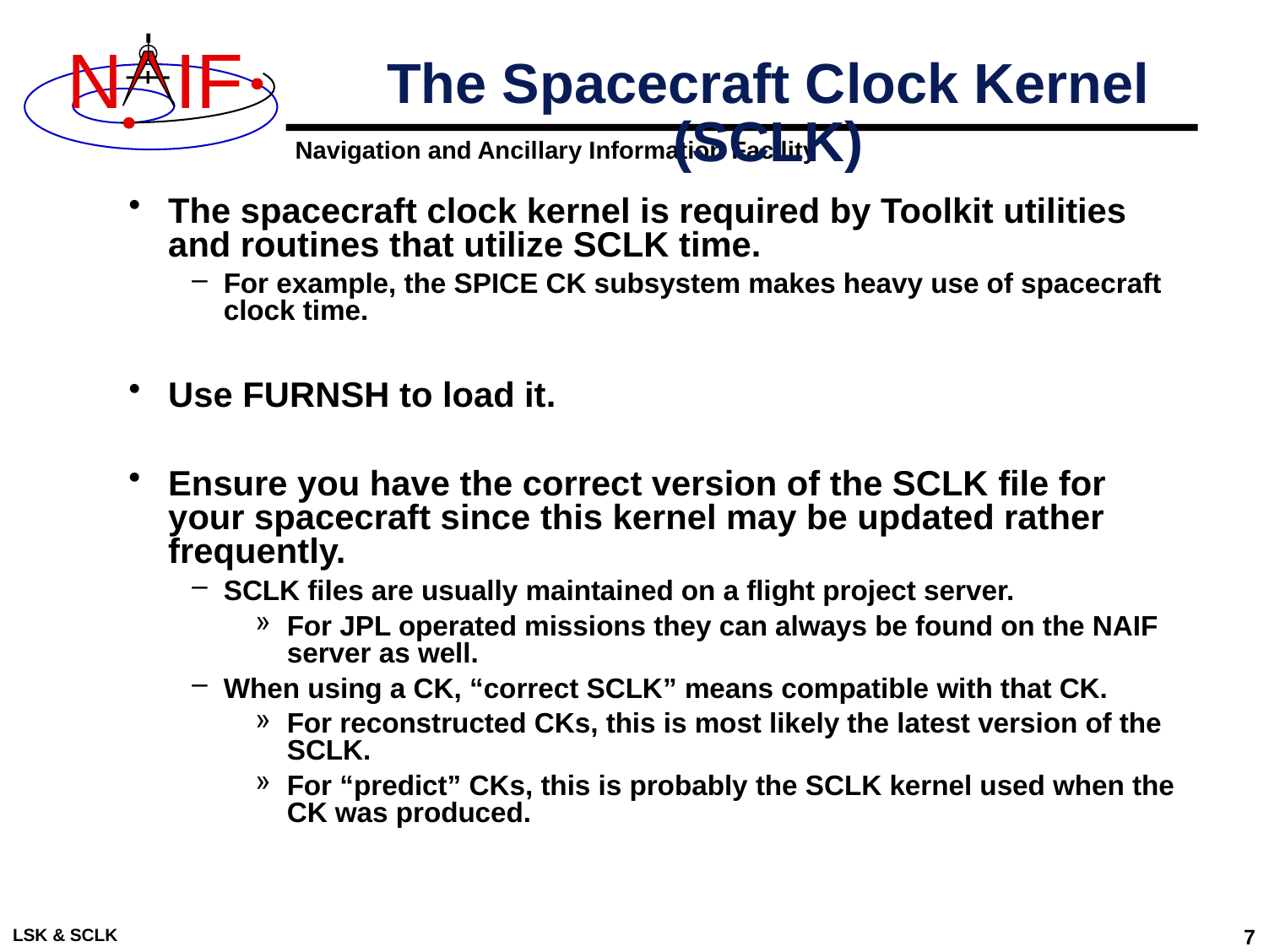

# The Spacecraft Clock Kernel (SCLK)
The spacecraft clock kernel is required by Toolkit utilities and routines that utilize SCLK time.
For example, the SPICE CK subsystem makes heavy use of spacecraft clock time.

Use FURNSH to load it.

Ensure you have the correct version of the SCLK file for your spacecraft since this kernel may be updated rather frequently.
SCLK files are usually maintained on a flight project server.
For JPL operated missions they can always be found on the NAIF server as well.
When using a CK, “correct SCLK” means compatible with that CK.
For reconstructed CKs, this is most likely the latest version of the SCLK.
For “predict” CKs, this is probably the SCLK kernel used when the CK was produced.
LSK & SCLK
7